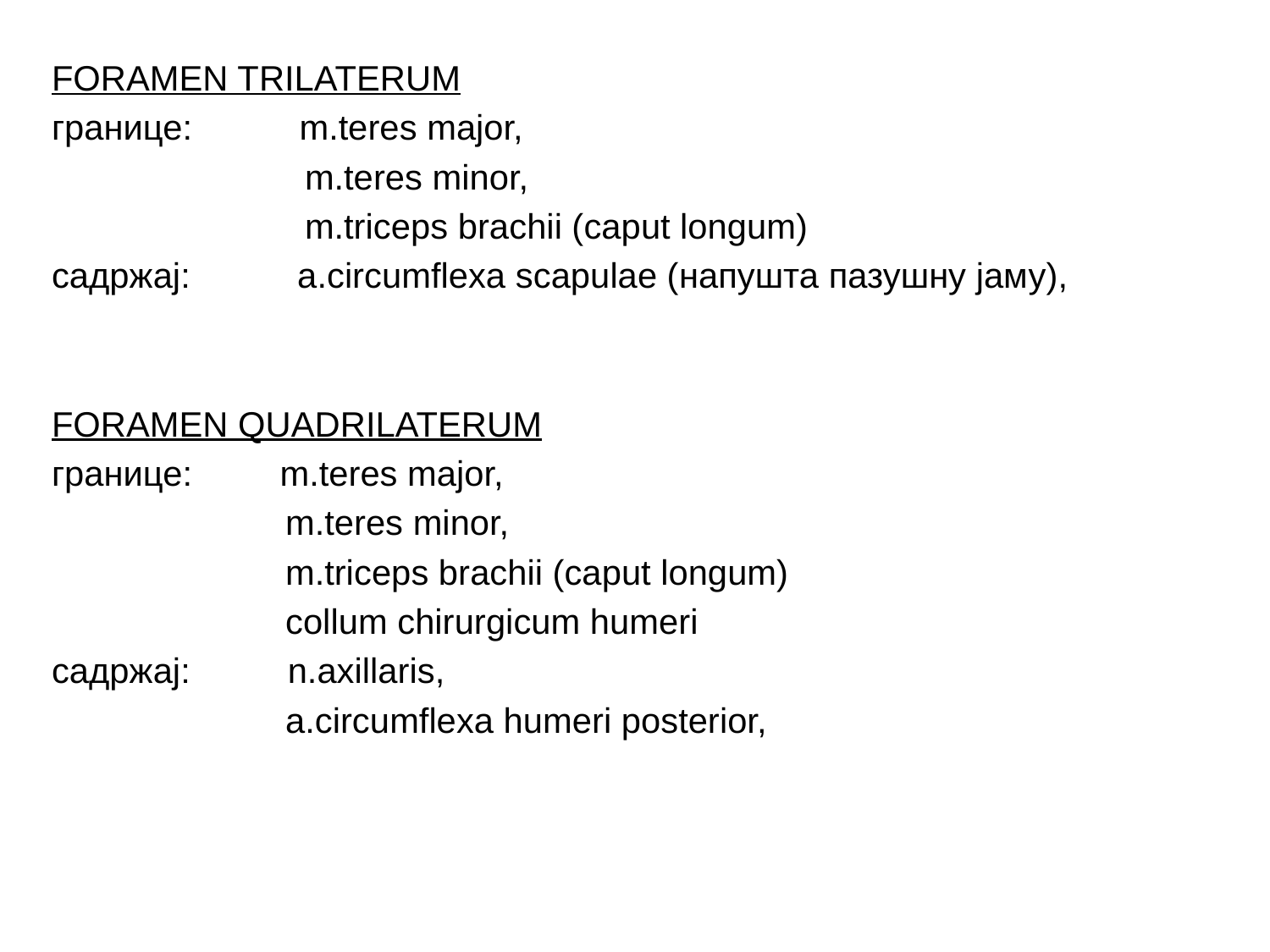

FORAMEN TRILATERUM
    границе:           m.teres major,
                              m.teres minor,
                              m.triceps brachii (caput longum)
    садржaј:           a.circumflexa scapulae (напушта пазушну јаму),

    FORAMEN QUADRILATERUM
    границе:         m.teres major,
                            m.teres minor,
                            m.triceps brachii (caput longum)
                            collum chirurgicum humeri
    садржaј:          n.axillaris,
                            a.circumflexa humeri posterior,